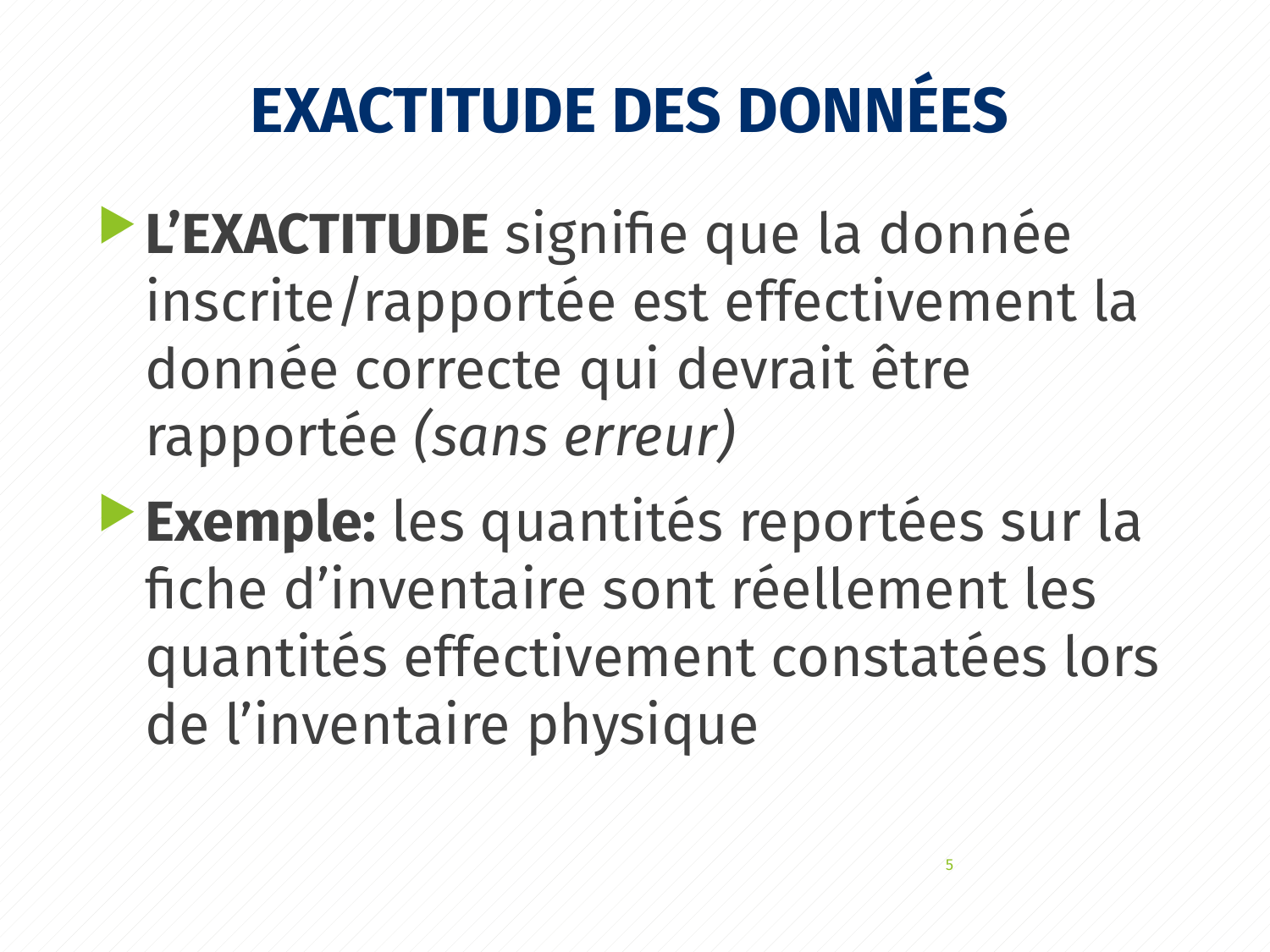

# EXACTITUDE DES DONNÉES
L’EXACTITUDE signifie que la donnée inscrite/rapportée est effectivement la donnée correcte qui devrait être rapportée (sans erreur)
Exemple: les quantités reportées sur la fiche d’inventaire sont réellement les quantités effectivement constatées lors de l’inventaire physique

5